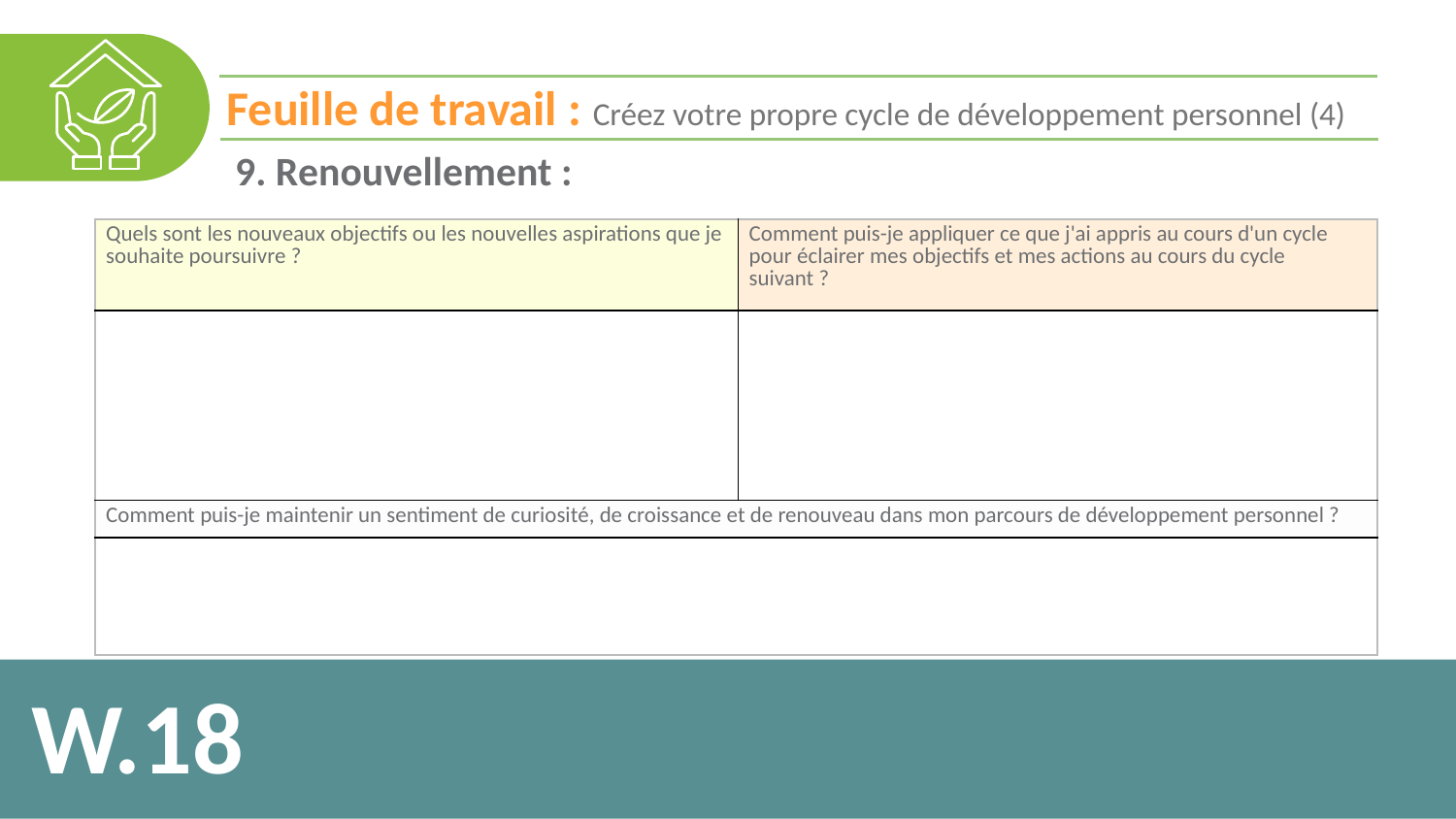

Feuille de travail : Créez votre propre cycle de développement personnel (4)

9. Renouvellement :

| Quels sont les nouveaux objectifs ou les nouvelles aspirations que je souhaite poursuivre ? | Comment puis-je appliquer ce que j'ai appris au cours d'un cycle pour éclairer mes objectifs et mes actions au cours du cycle suivant ? |
| --- | --- |
|  |  |
| Comment puis-je maintenir un sentiment de curiosité, de croissance et de renouveau dans mon parcours de développement personnel ? |  |
|  |  |

W.18